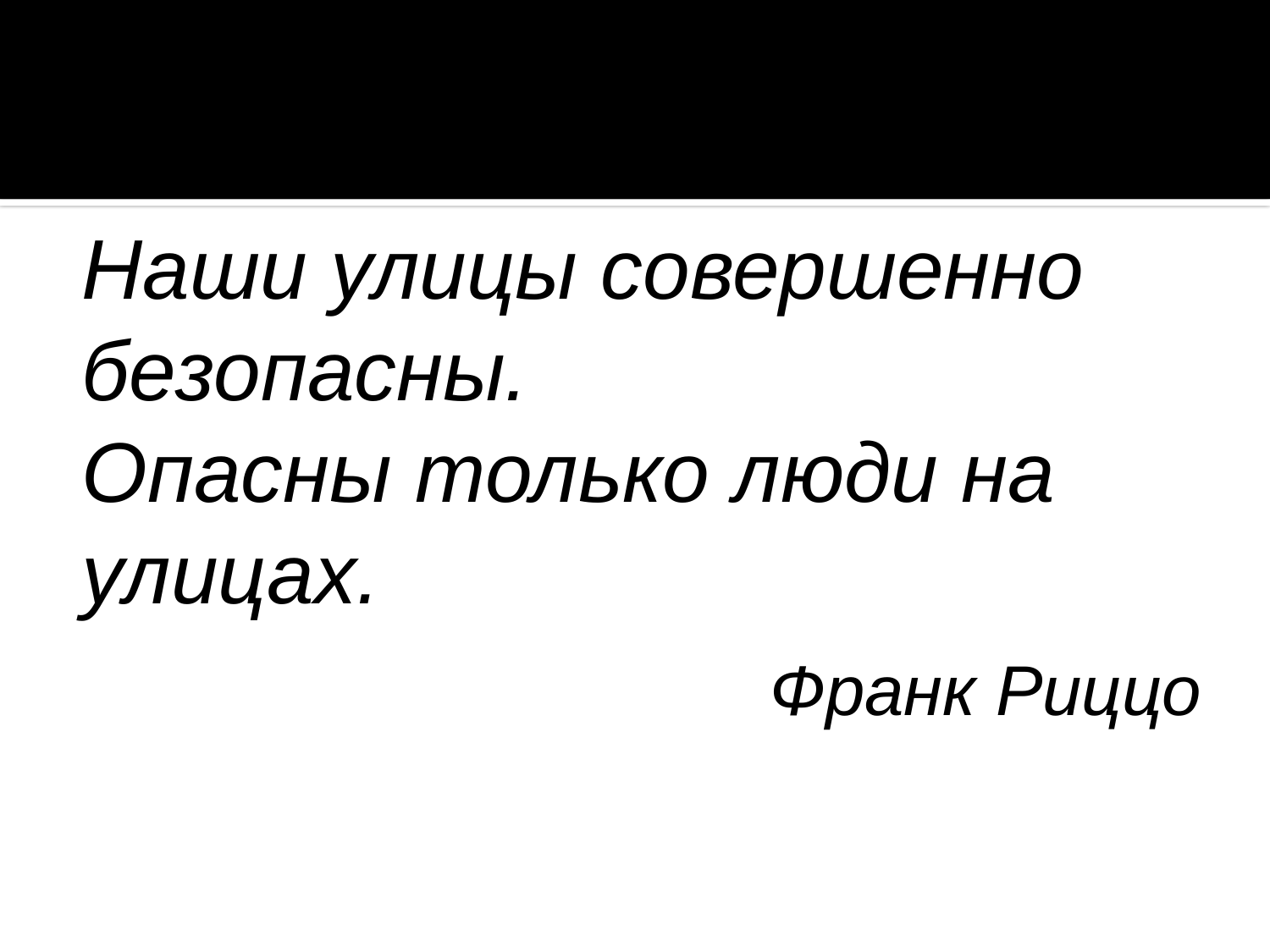

Наши улицы совершенно безопасны.
Опасны только люди на улицах.
                          Франк Риццо